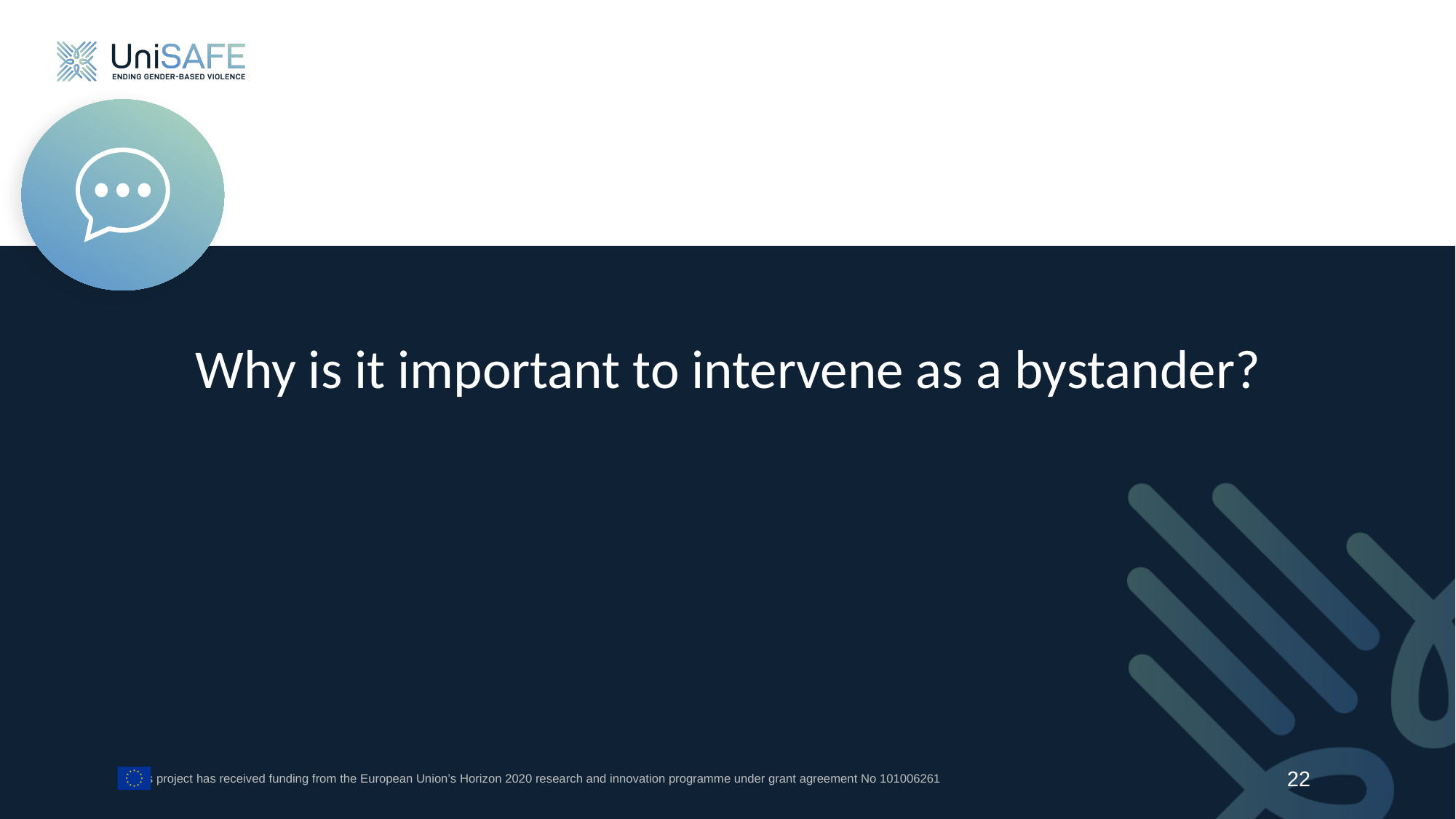

Why is it important to intervene as a bystander?